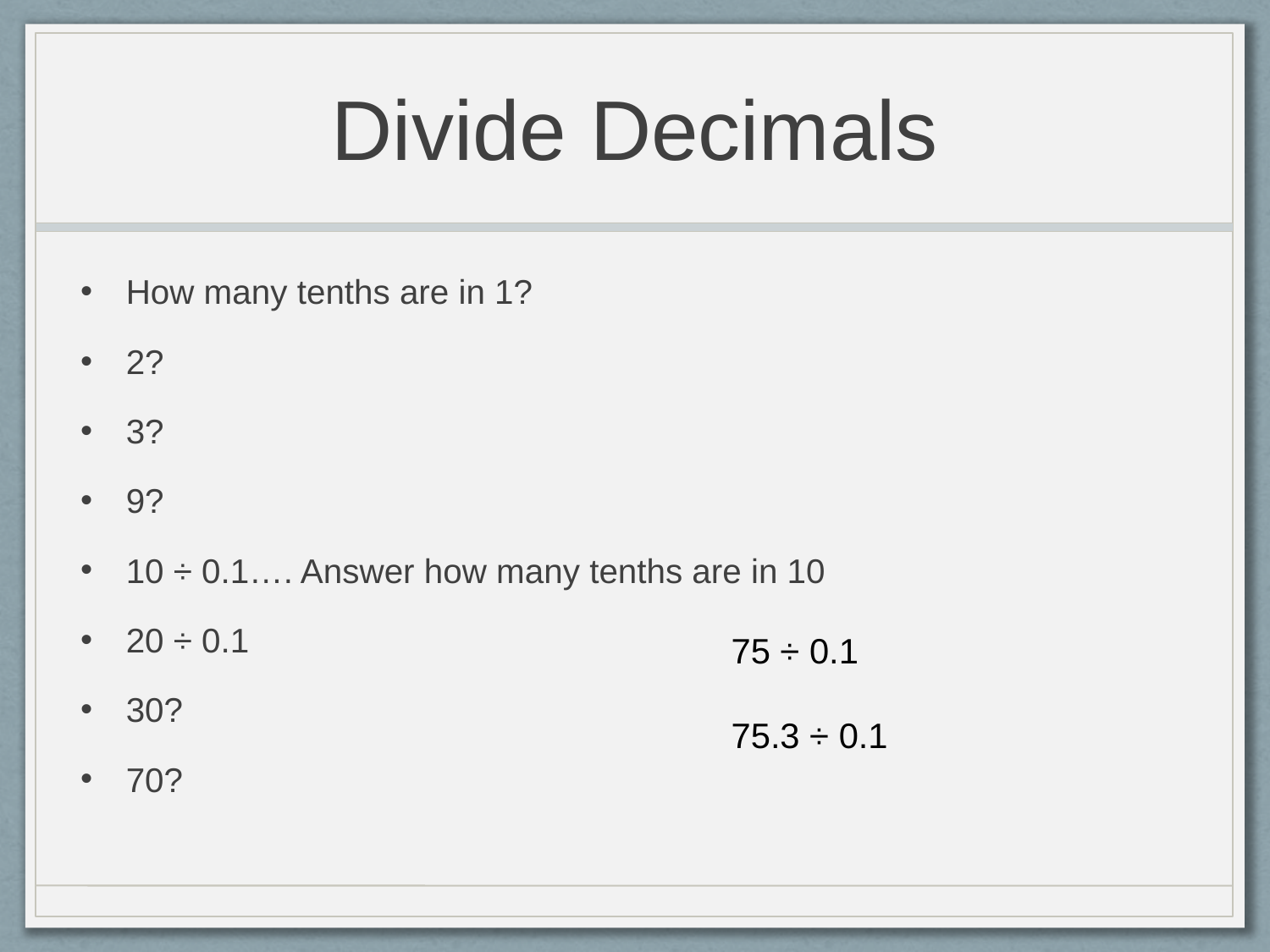

# Divide Decimals
How many tenths are in 1?
2?
3?
9?
10 ÷ 0.1…. Answer how many tenths are in 10
20 ÷ 0.1
30?
70?
75 ÷ 0.1

75.3 ÷ 0.1